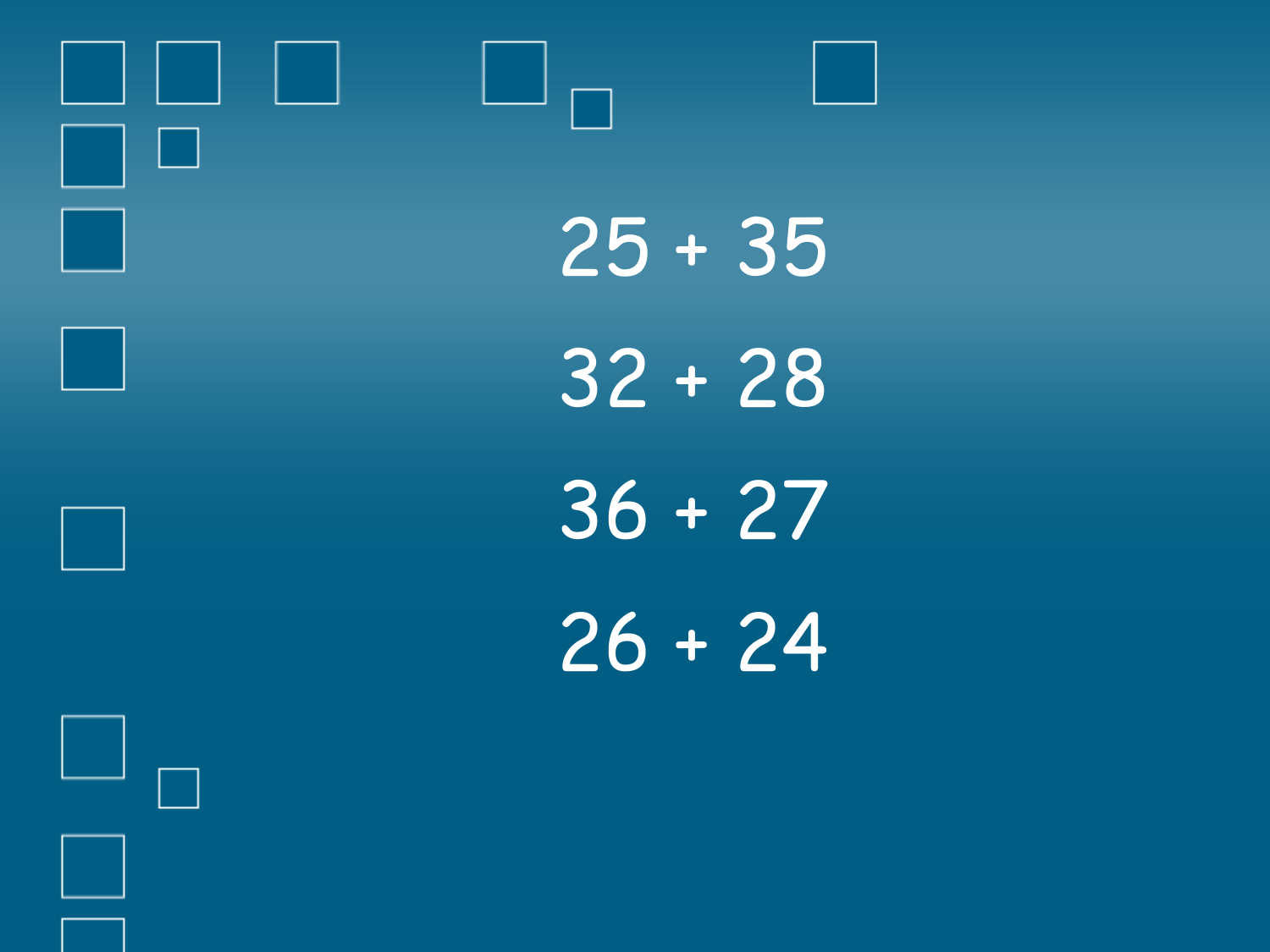

25 + 35
32 + 28
36 + 27
26 + 24